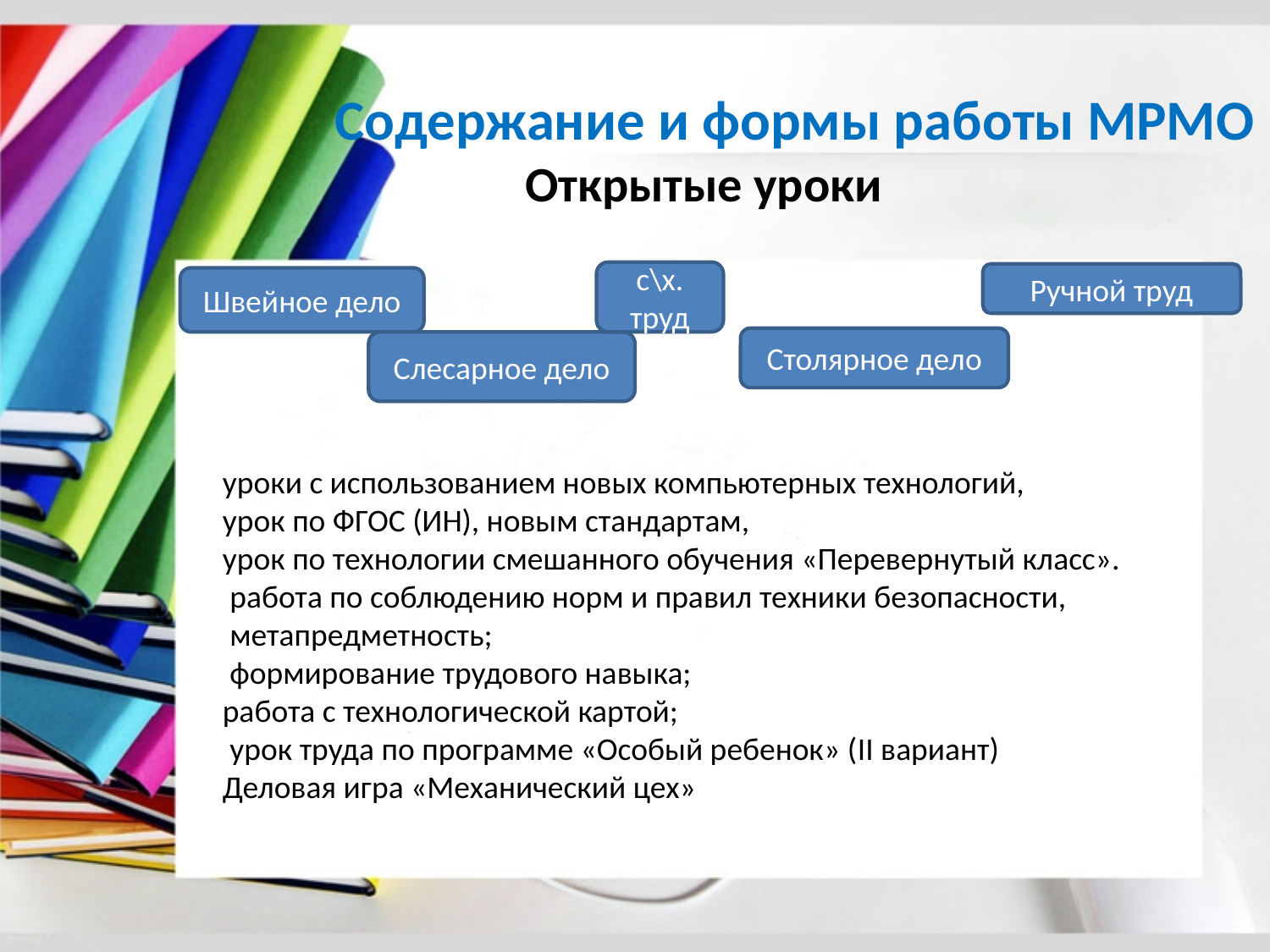

# Содержание и формы работы МРМО
                                        Открытые уроки
с\х.
труд
Ручной труд
Швейное дело
Столярное дело
Слесарное дело
уроки с использованием новых компьютерных технологий,
урок по ФГОС (ИН), новым стандартам,
урок по технологии смешанного обучения «Перевернутый класс».
 работа по соблюдению норм и правил техники безопасности,
 метапредметность;
 формирование трудового навыка;
работа с технологической картой;
 урок труда по программе «Особый ребенок» (II вариант)
Деловая игра «Механический цех»